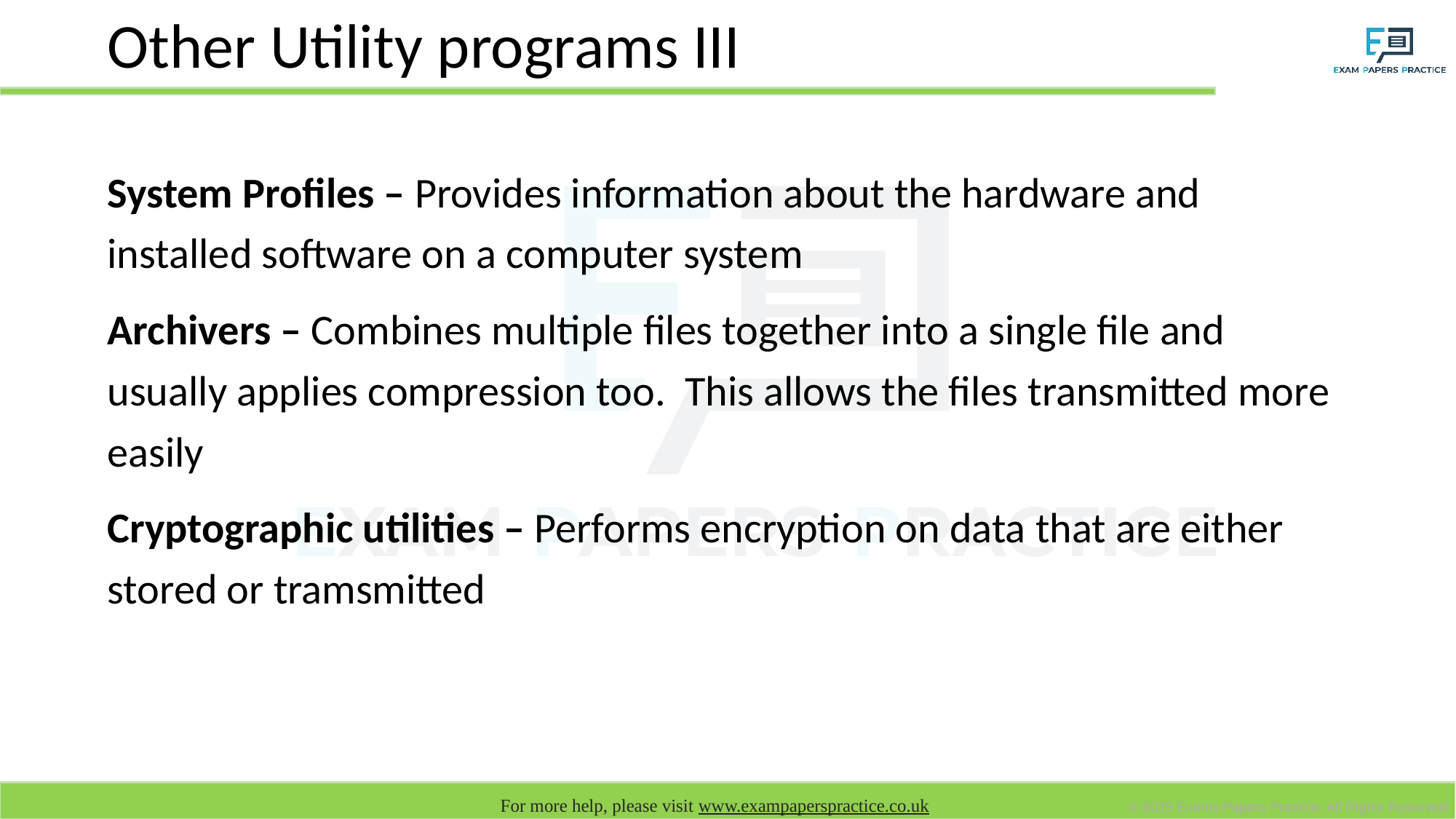

# Other Utility programs III
System Profiles – Provides information about the hardware and installed software on a computer system
Archivers – Combines multiple files together into a single file and usually applies compression too.  This allows the files transmitted more easily
Cryptographic utilities – Performs encryption on data that are either stored or tramsmitted